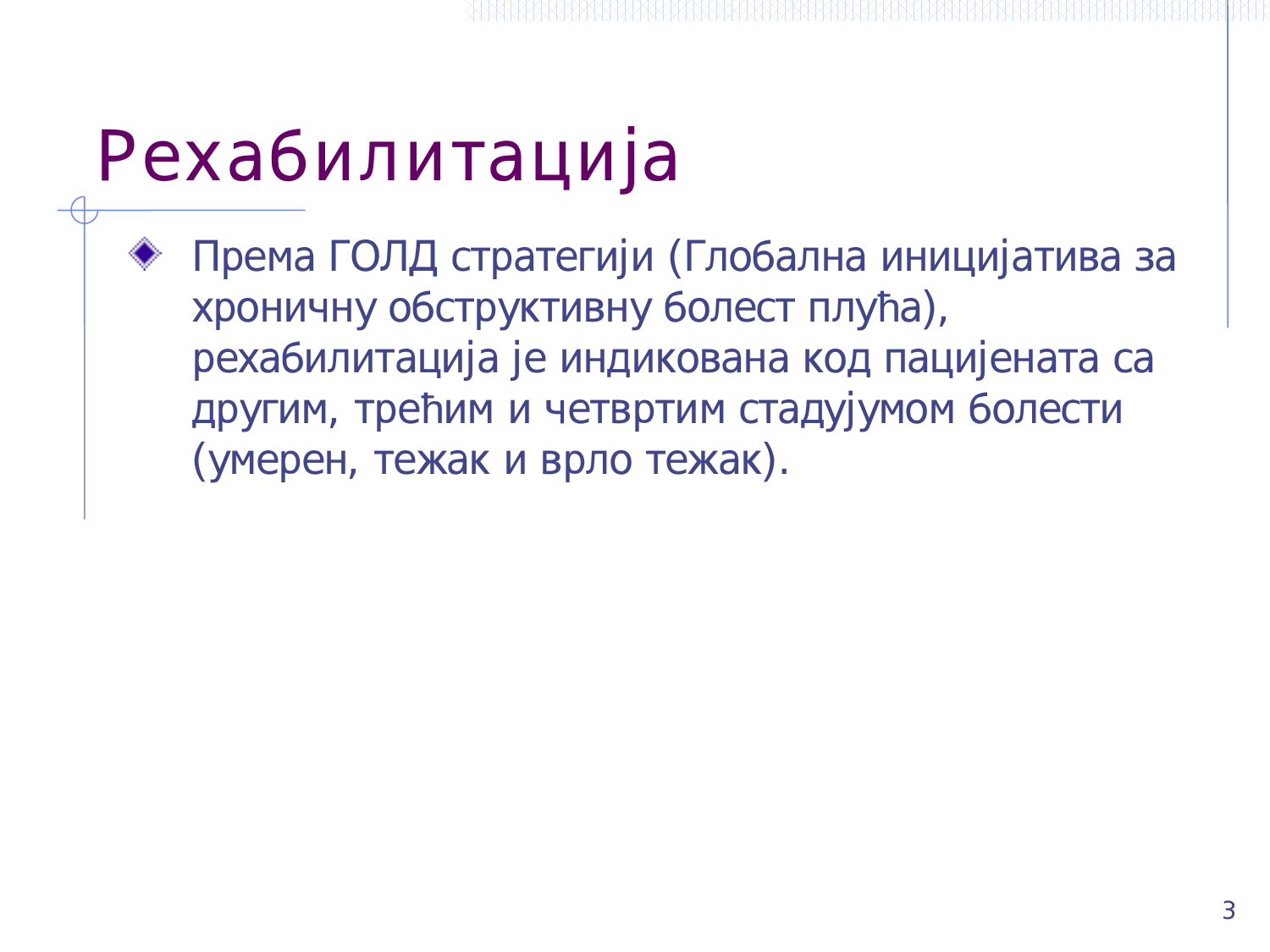

# Рехабилитација
Према ГОЛД стратегији (Глобална иницијатива за хроничну обструктивну болест плућа), рехабилитација је индикована код пацијената са другим, трећим и четвртим стадујумом болести (умерен, тежак и врло тежак).
3